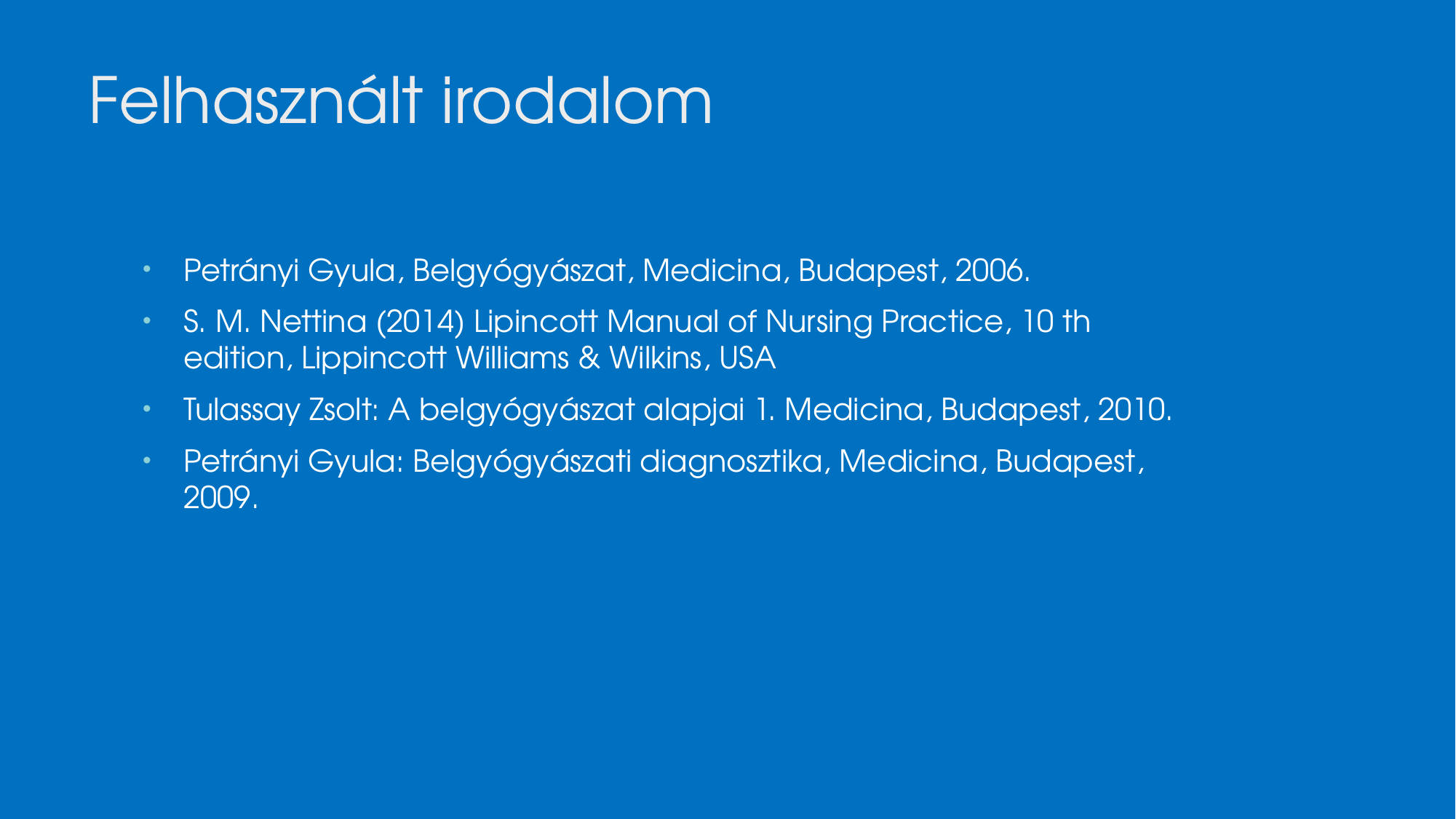

# Felhasznált irodalom
Petrányi Gyula, Belgyógyászat, Medicina, Budapest, 2006.
S. M. Nettina (2014) Lipincott Manual of Nursing Practice, 10 th edition, Lippincott Williams & Wilkins, USA
Tulassay Zsolt: A belgyógyászat alapjai 1. Medicina, Budapest, 2010.
Petrányi Gyula: Belgyógyászati diagnosztika, Medicina, Budapest, 2009.